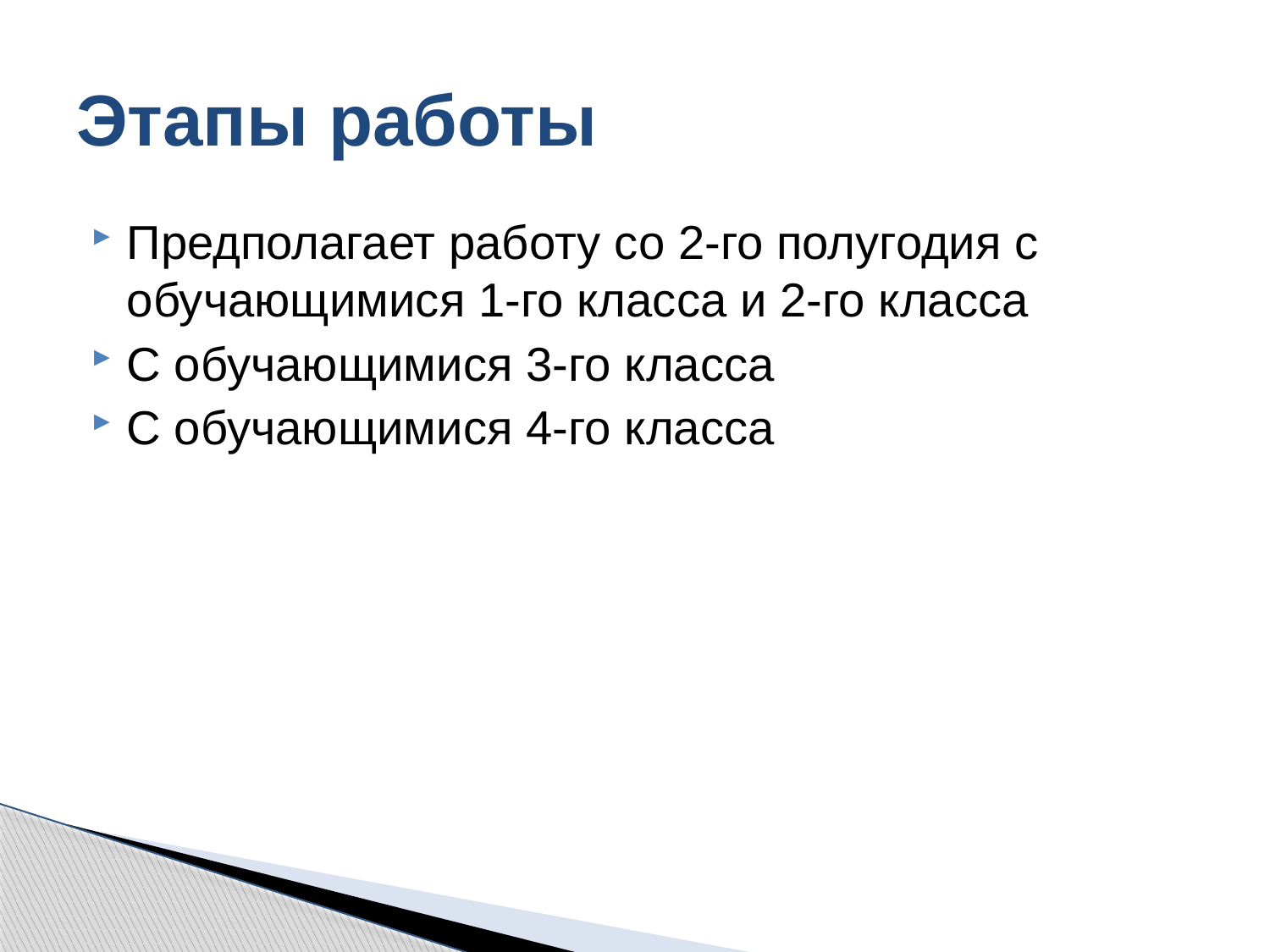

# Этапы работы
Предполагает работу со 2-го полугодия с обучающимися 1-го класса и 2-го класса
С обучающимися 3-го класса
С обучающимися 4-го класса